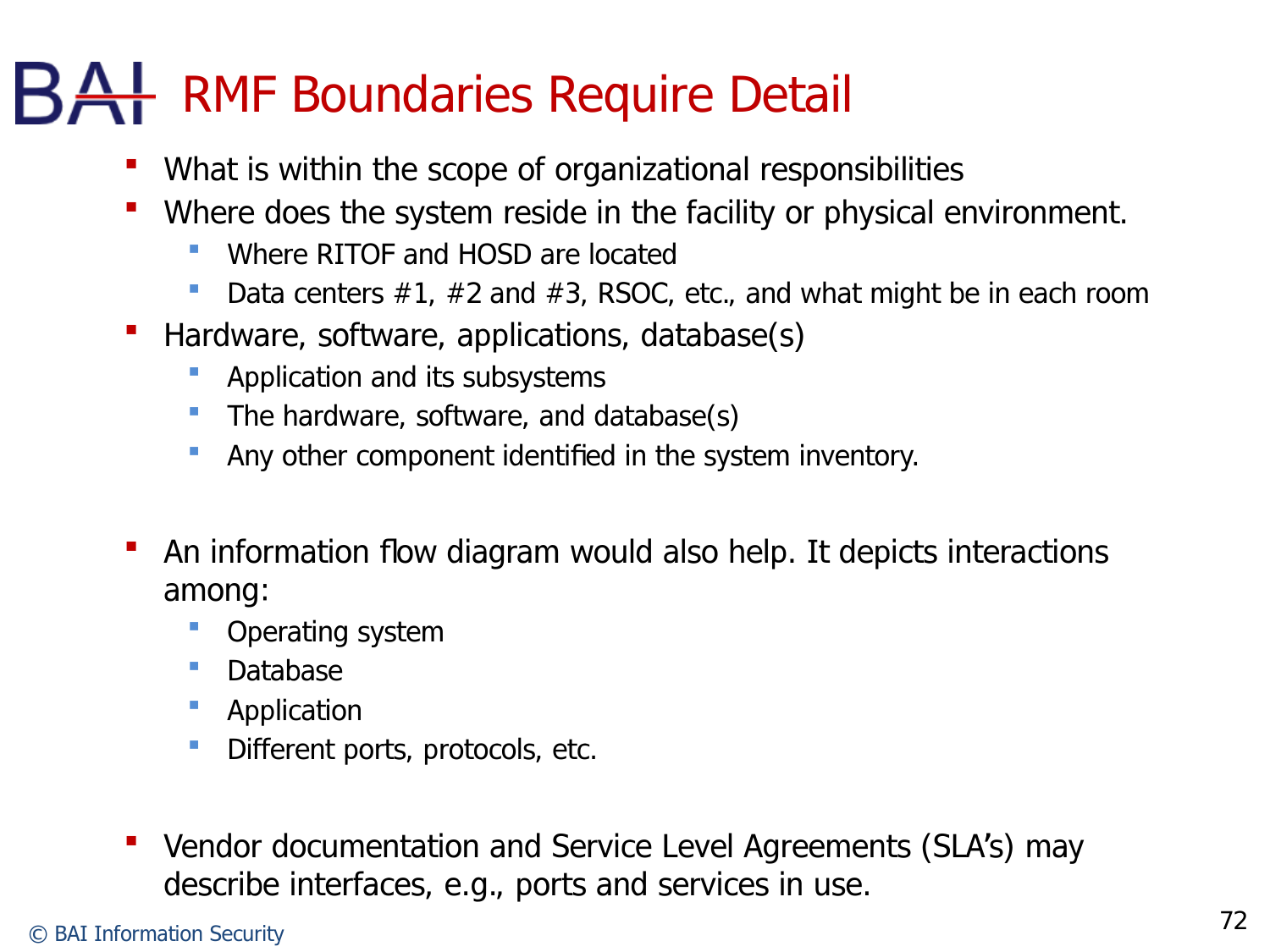

# RMF Boundaries Require Detail
What is within the scope of organizational responsibilities
Where does the system reside in the facility or physical environment.
Where RITOF and HOSD are located
Data centers #1, #2 and #3, RSOC, etc., and what might be in each room
Hardware, software, applications, database(s)
Application and its subsystems
The hardware, software, and database(s)
Any other component identified in the system inventory.

An information flow diagram would also help. It depicts interactions among:
Operating system
Database
Application
Different ports, protocols, etc.

Vendor documentation and Service Level Agreements (SLA’s) may describe interfaces, e.g., ports and services in use.

 For PCOMS, Active Directory is owned and managed by HOSD.